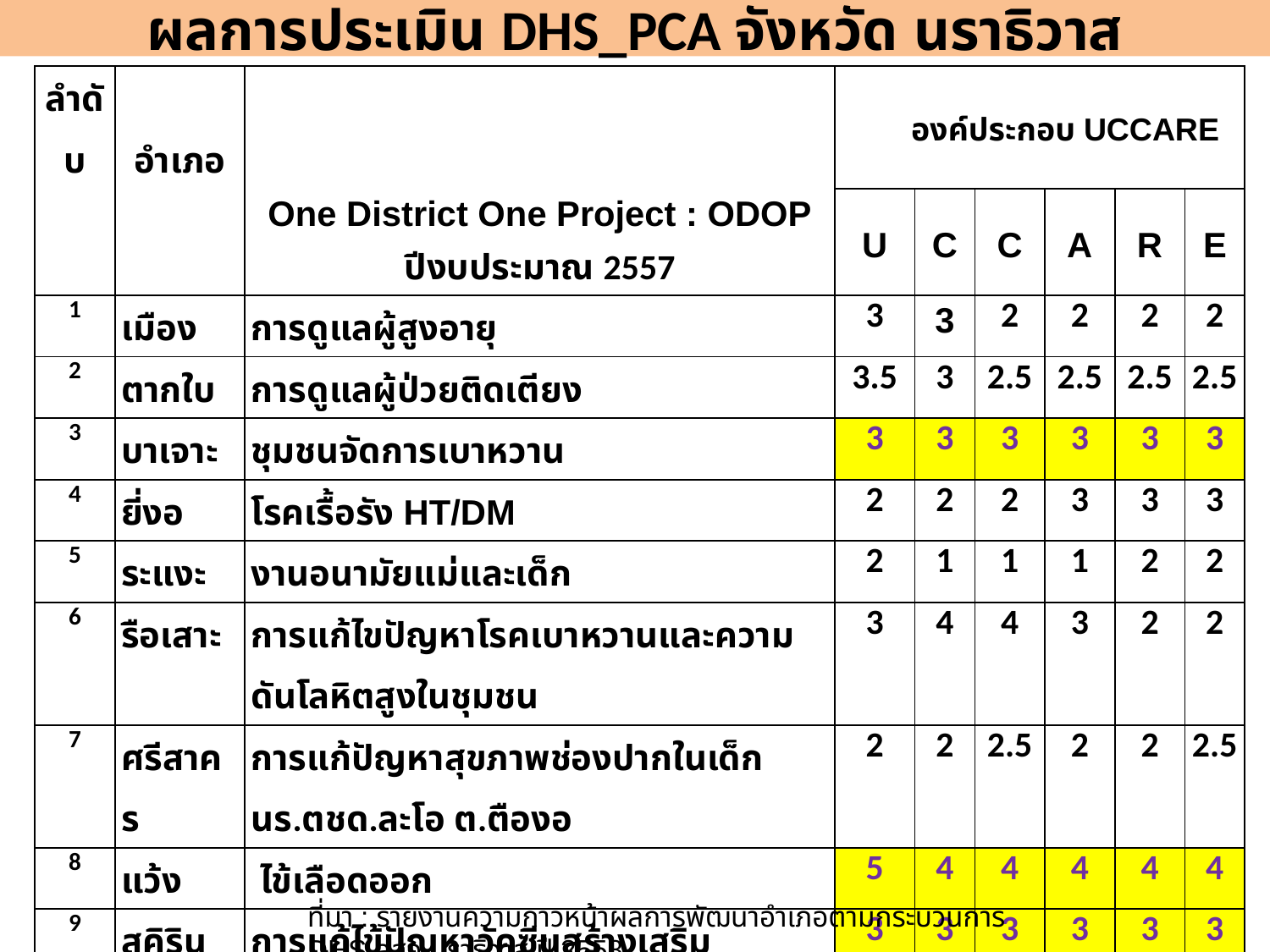

# ผลการประเมิน DHS_PCA จังหวัด นราธิวาส
| ลำดับ | อำเภอ | One District One Project : ODOP ปีงบประมาณ 2557 |  | องค์ประกอบ UCCARE |  |  |  |  |  |
| --- | --- | --- | --- | --- | --- | --- | --- | --- | --- |
|  |  |  | U |  | C | C | A | R | E |
| 1 | เมือง | การดูแลผู้สูงอายุ | 3 |  | 3 | 2 | 2 | 2 | 2 |
| 2 | ตากใบ | การดูแลผู้ป่วยติดเตียง | 3.5 |  | 3 | 2.5 | 2.5 | 2.5 | 2.5 |
| 3 | บาเจาะ | ชุมชนจัดการเบาหวาน | 3 |  | 3 | 3 | 3 | 3 | 3 |
| 4 | ยี่งอ | โรคเรื้อรัง HT/DM | 2 |  | 2 | 2 | 3 | 3 | 3 |
| 5 | ระแงะ | งานอนามัยแม่และเด็ก | 2 |  | 1 | 1 | 1 | 2 | 2 |
| 6 | รือเสาะ | การแก้ไขปัญหาโรคเบาหวานและความดันโลหิตสูงในชุมชน | 3 |  | 4 | 4 | 3 | 2 | 2 |
| 7 | ศรีสาคร | การแก้ปัญหาสุขภาพช่องปากในเด็ก นร.ตชด.ละโอ ต.ตืองอ | 2 |  | 2 | 2.5 | 2 | 2 | 2.5 |
| 8 | แว้ง | ไข้เลือดออก | 5 |  | 4 | 4 | 4 | 4 | 4 |
| 9 | สุคิริน | การแก้ไข้ปัญหาวัคซีนสร้างเสริมภูมิคุ้มกันโรค อำเภอสุคิริน จังหวัดนราธิวาส | 3 |  | 3 | 3 | 3 | 3 | 3 |
| 10 | สุไหงโก-ลก | การปรับเปลี่ยนพฤติกรรมกลุ่มเสี่ยงเพื่อลดอัตราป่วยด้วยโรคไม่ติดต่อเรื้องรัง | 3 |  | 3 | 3 | 3 | 3 | 3 |
| 11 | สุไหงปาดี | HT | 4 |  | 4 | 3 | 3 | 3 | 4 |
| 12 | จะแนะ | EPI | 3 |  | 2 | 2 | 1 | 1 | 2 |
| 13 | เจาะไอร้อง | การลดภาวะซีดในหญิงตั้งครรภ์ | 5 |  | 4 | 4 | 3 | 4 | 4 |
ที่มา : รายงานความกาวหน้าผลการพัฒนาอำเภอตามกระบวนการ DHS สสจ.นราธิวาส ปี 2558